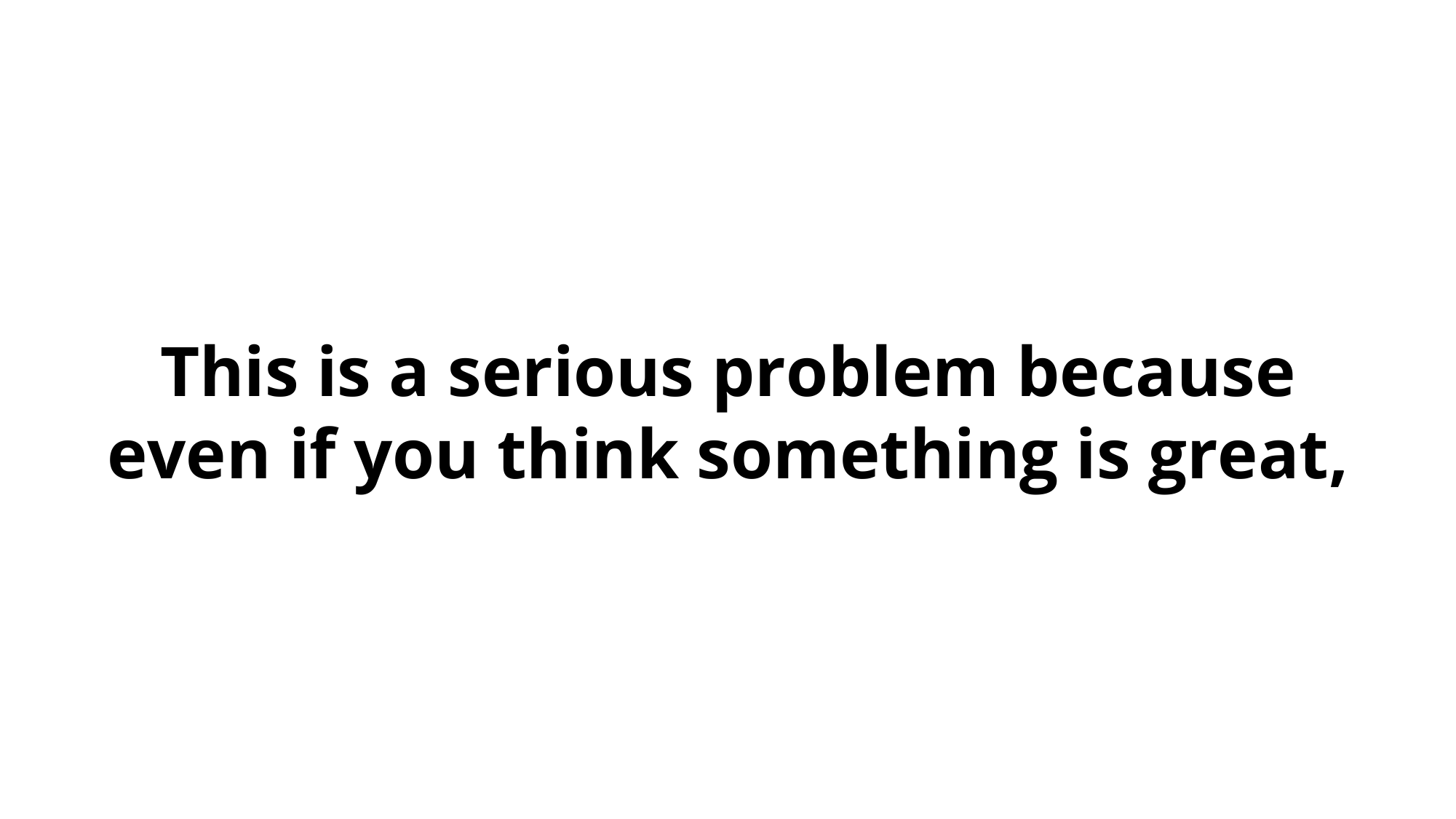

This is a serious problem because even if you think something is great,